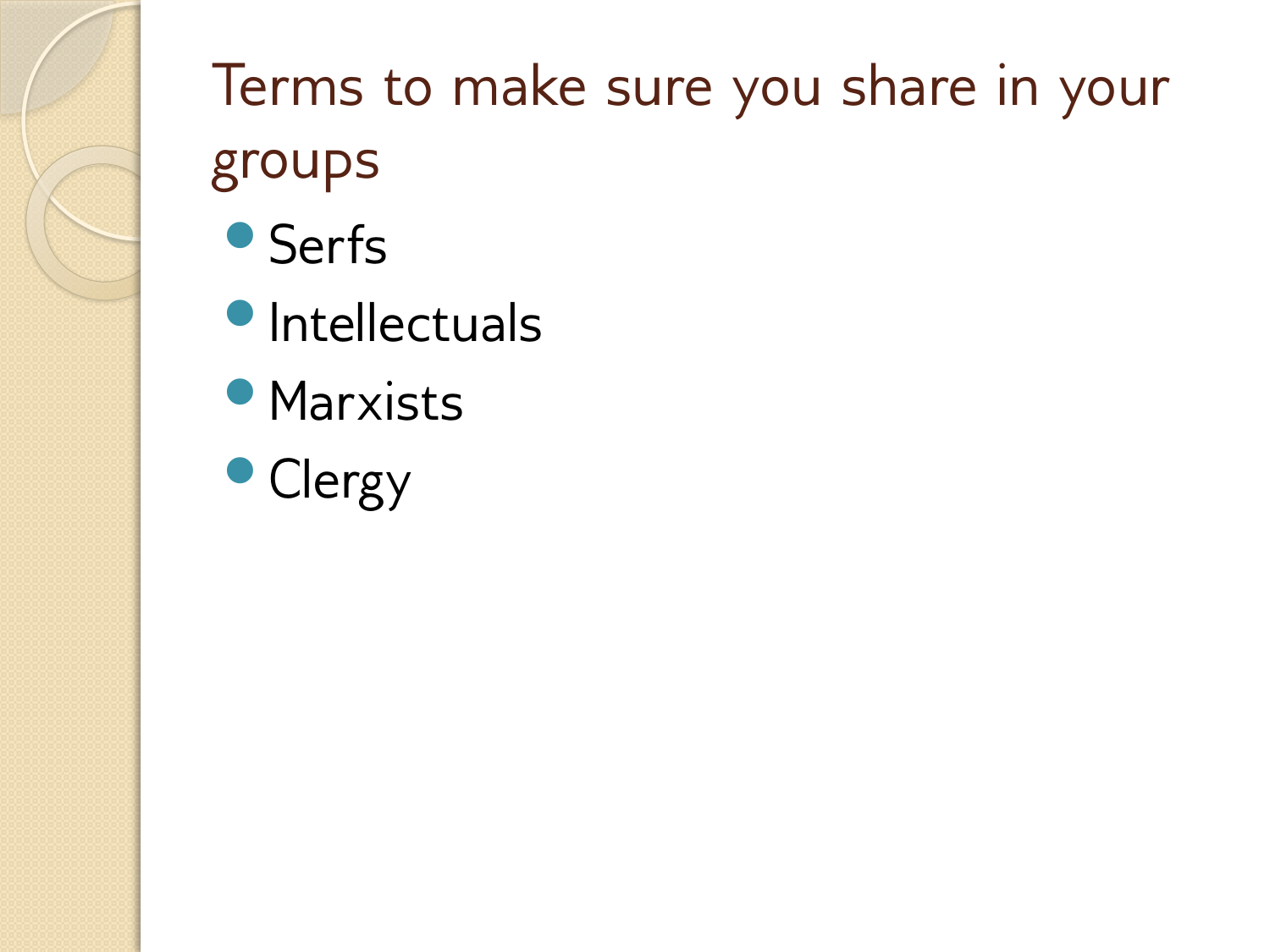

# Terms to make sure you share in your groups
Serfs
Intellectuals
Marxists
Clergy